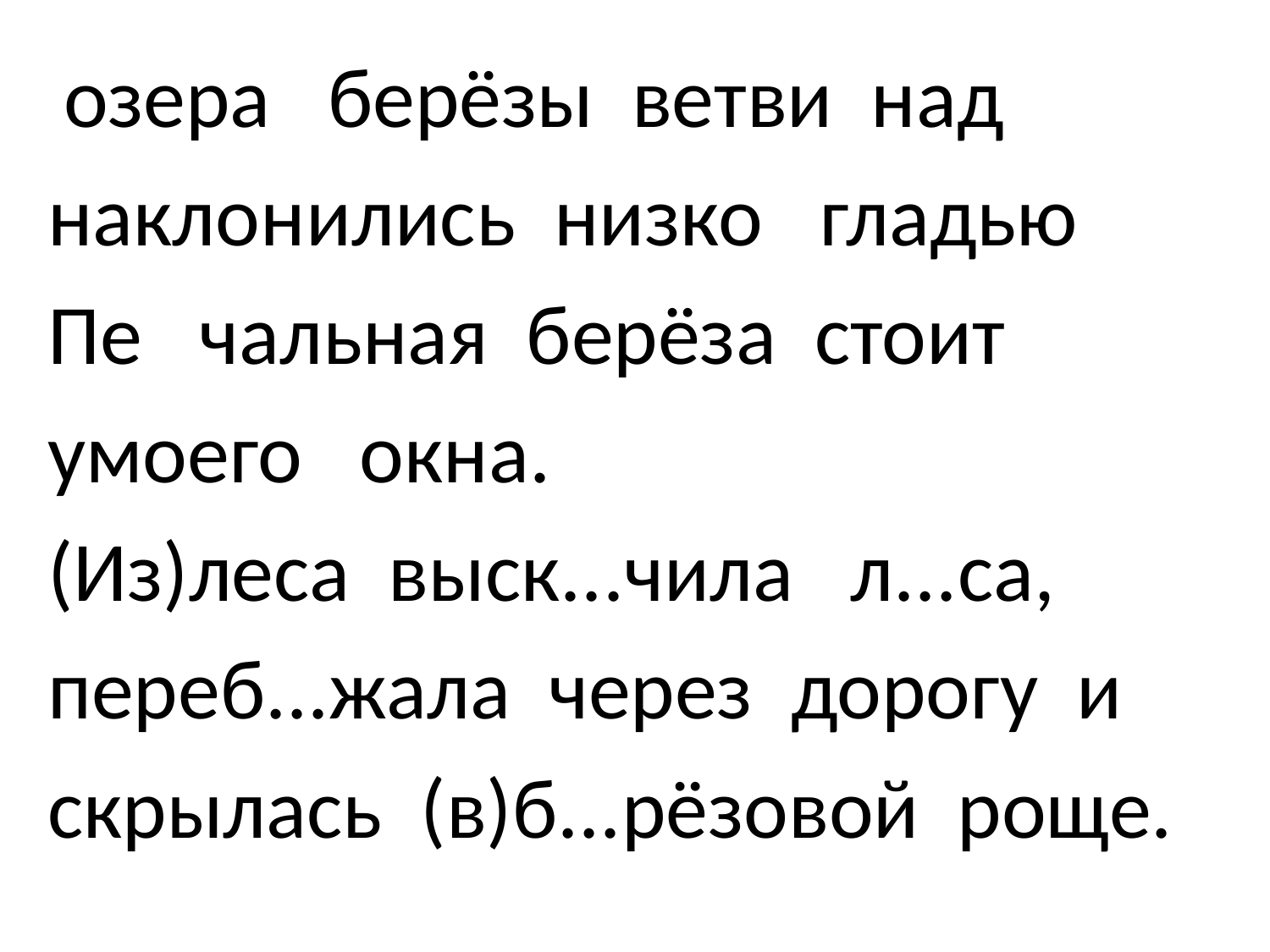

озера   берёзы  ветви  над
наклонились  низко   гладью
Пе   чальная  берёза  стоит
умоего   окна.
(Из)леса  выск...чила   л...са,
переб...жала  через  дорогу  и
скрылась  (в)б...рёзовой  роще.